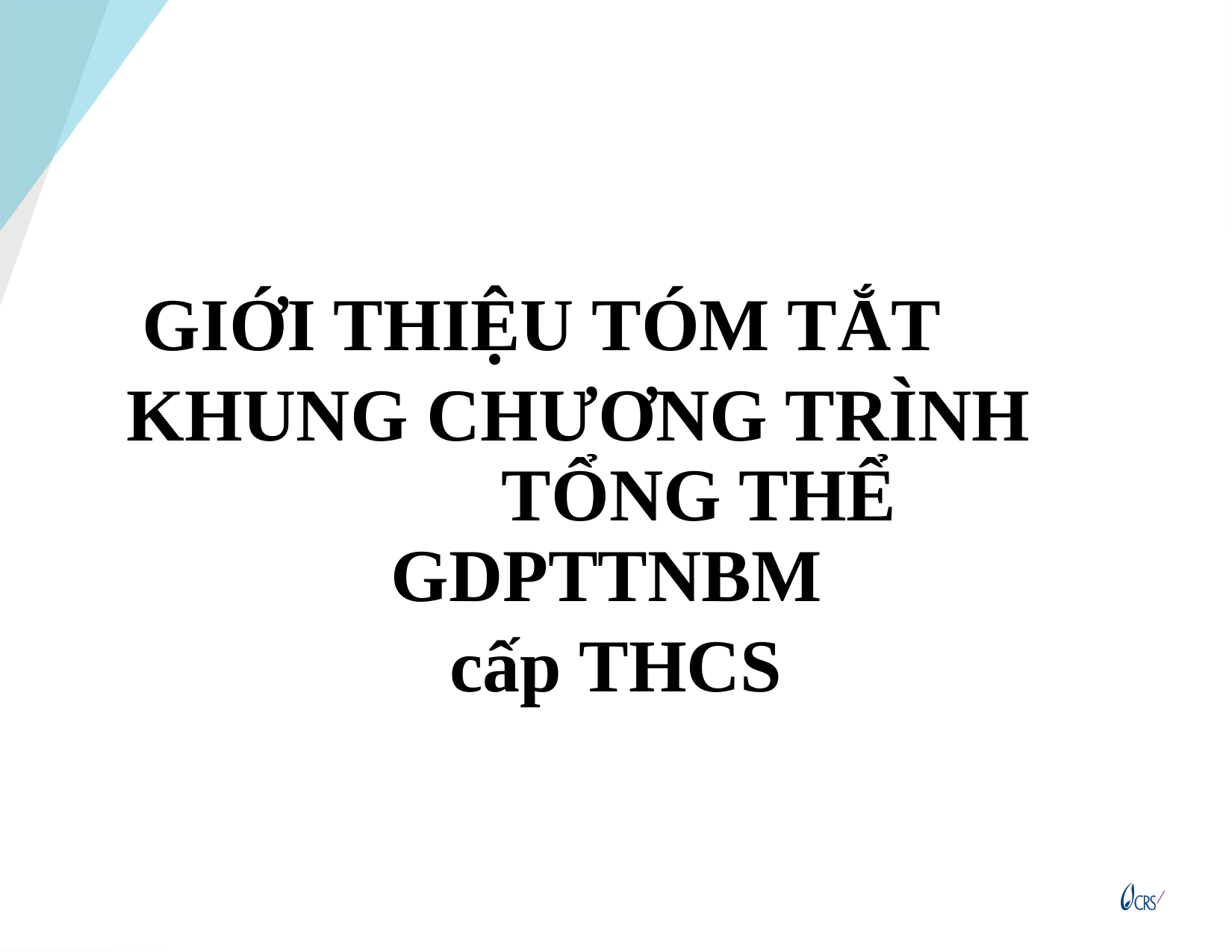

GIỚI THIỆU TÓM TẮT
KHUNG CHƯƠNG TRÌNH              TỔNG THỂ GDPTTNBM
cấp THCS
6